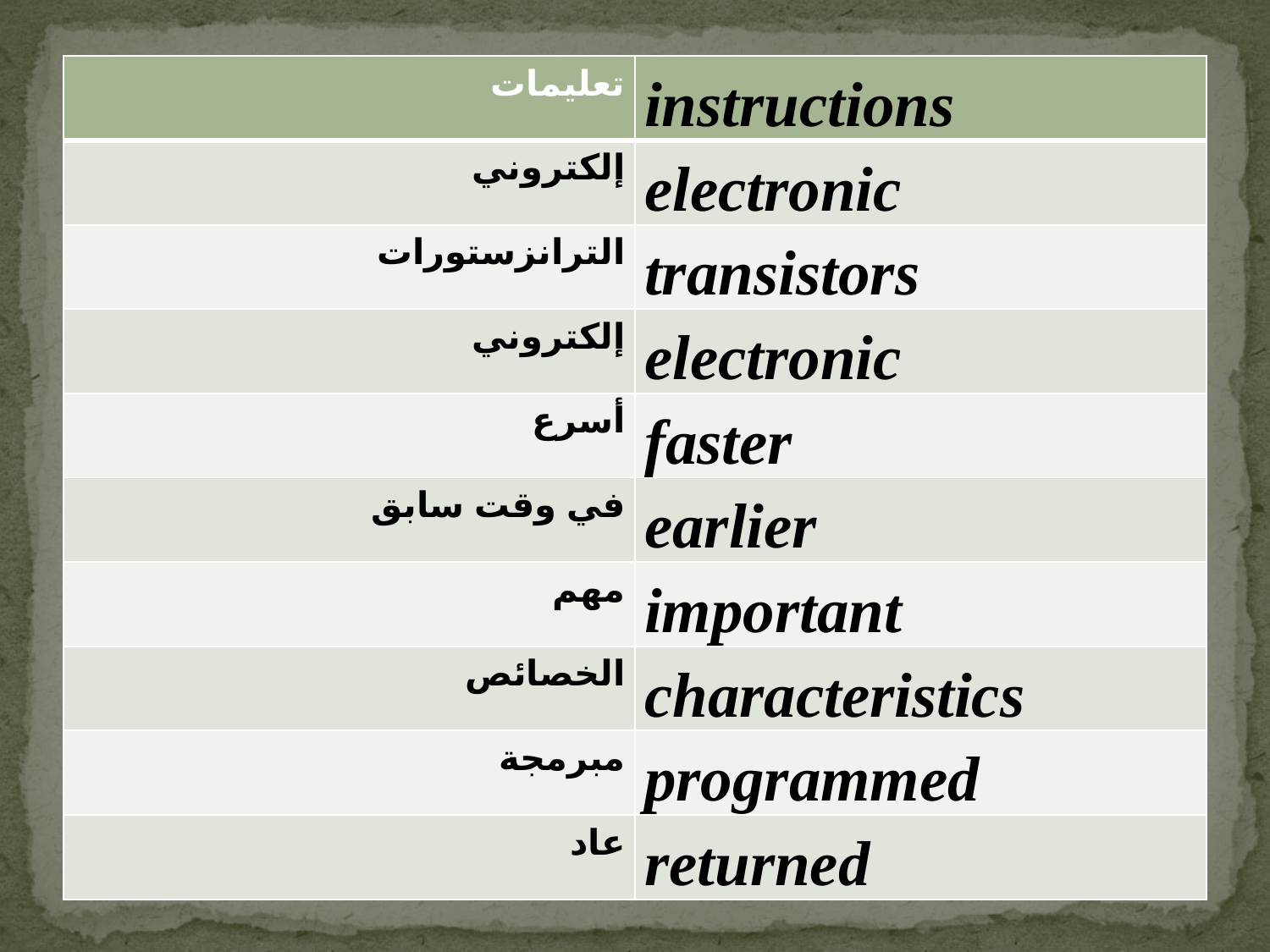

| تعليمات | instructions |
| --- | --- |
| إلكتروني | electronic |
| الترانزستورات | transistors |
| إلكتروني | electronic |
| أسرع | faster |
| في وقت سابق | earlier |
| مهم | important |
| الخصائص | characteristics |
| مبرمجة | programmed |
| عاد | returned |